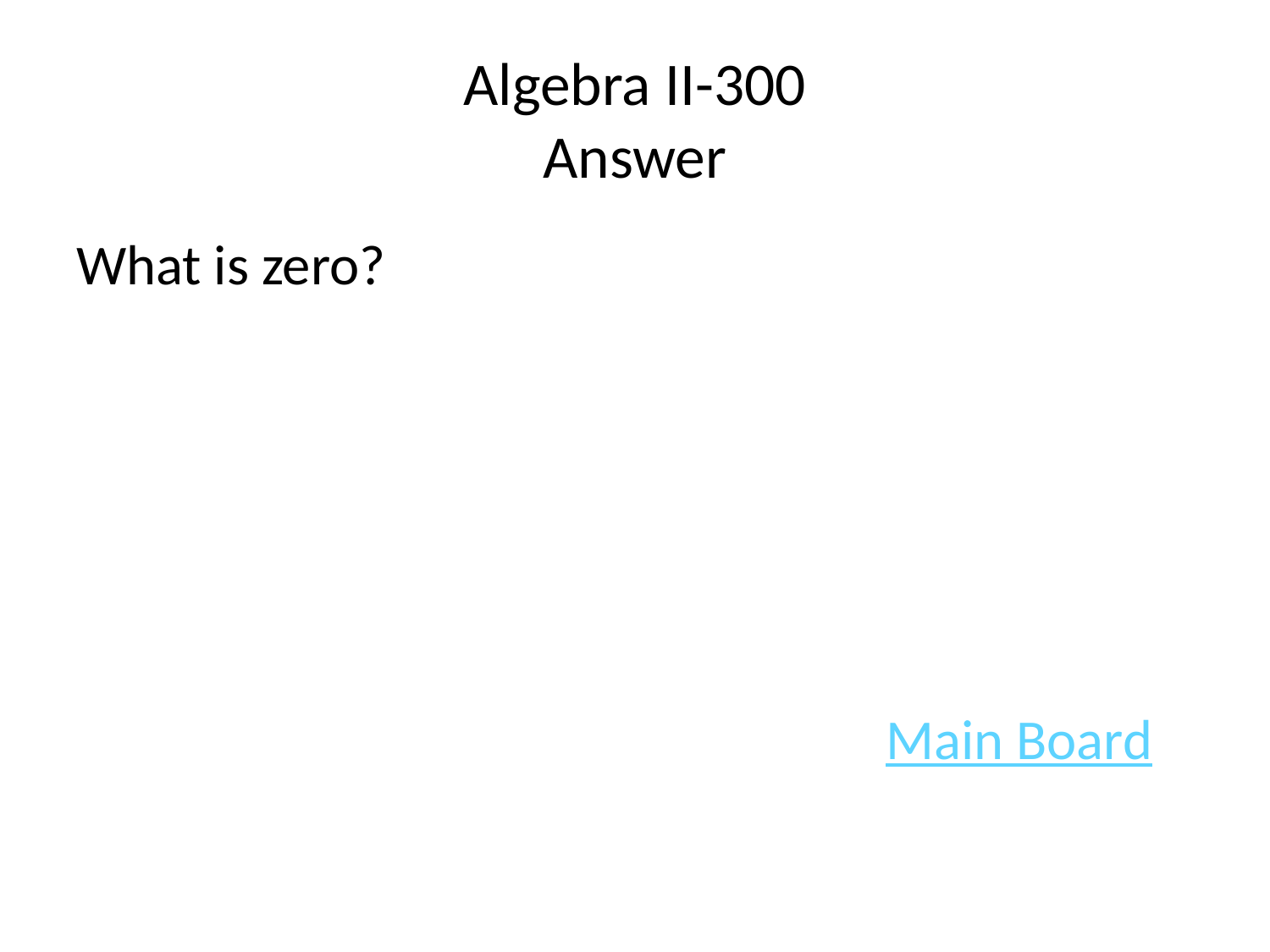

# Algebra II-300 Answer
What is zero?

							Main Board